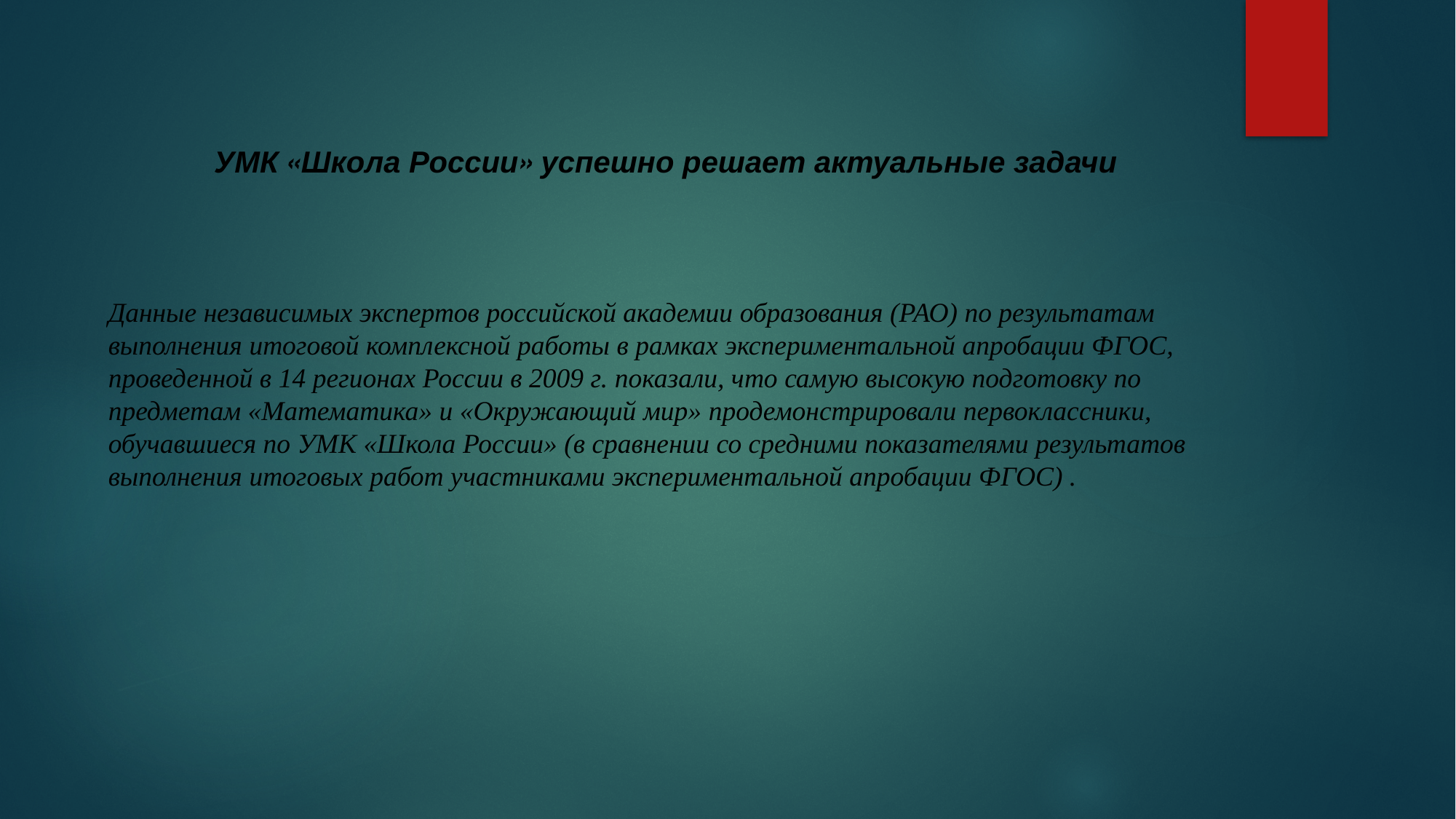

# УМК «Школа России» успешно решает актуальные задачи
Данные независимых экспертов российской академии образования (РАО) по результатам выполнения итоговой комплексной работы в рамках экспериментальной апробации ФГОС, проведенной в 14 регионах России в 2009 г. показали, что самую высокую подготовку по предметам «Математика» и «Окружающий мир» продемонстрировали первоклассники, обучавшиеся по УМК «Школа России» (в сравнении со средними показателями результатов выполнения итоговых работ участниками экспериментальной апробации ФГОС) .